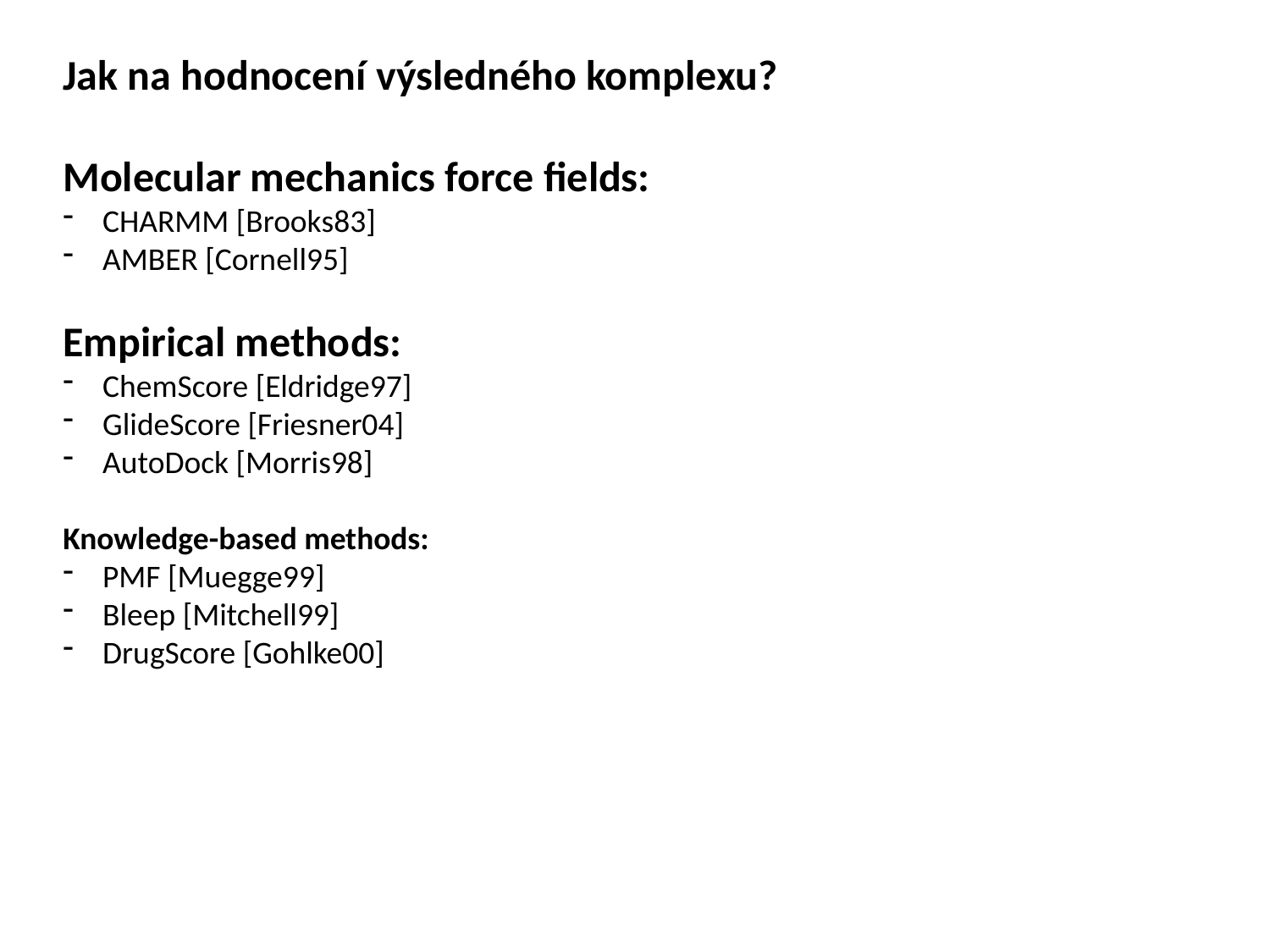

Jak na hodnocení výsledného komplexu?

Molecular mechanics force fields:
CHARMM [Brooks83]
AMBER [Cornell95]

Empirical methods:
ChemScore [Eldridge97]
GlideScore [Friesner04]
AutoDock [Morris98]

Knowledge-based methods:
PMF [Muegge99]
Bleep [Mitchell99]
DrugScore [Gohlke00]